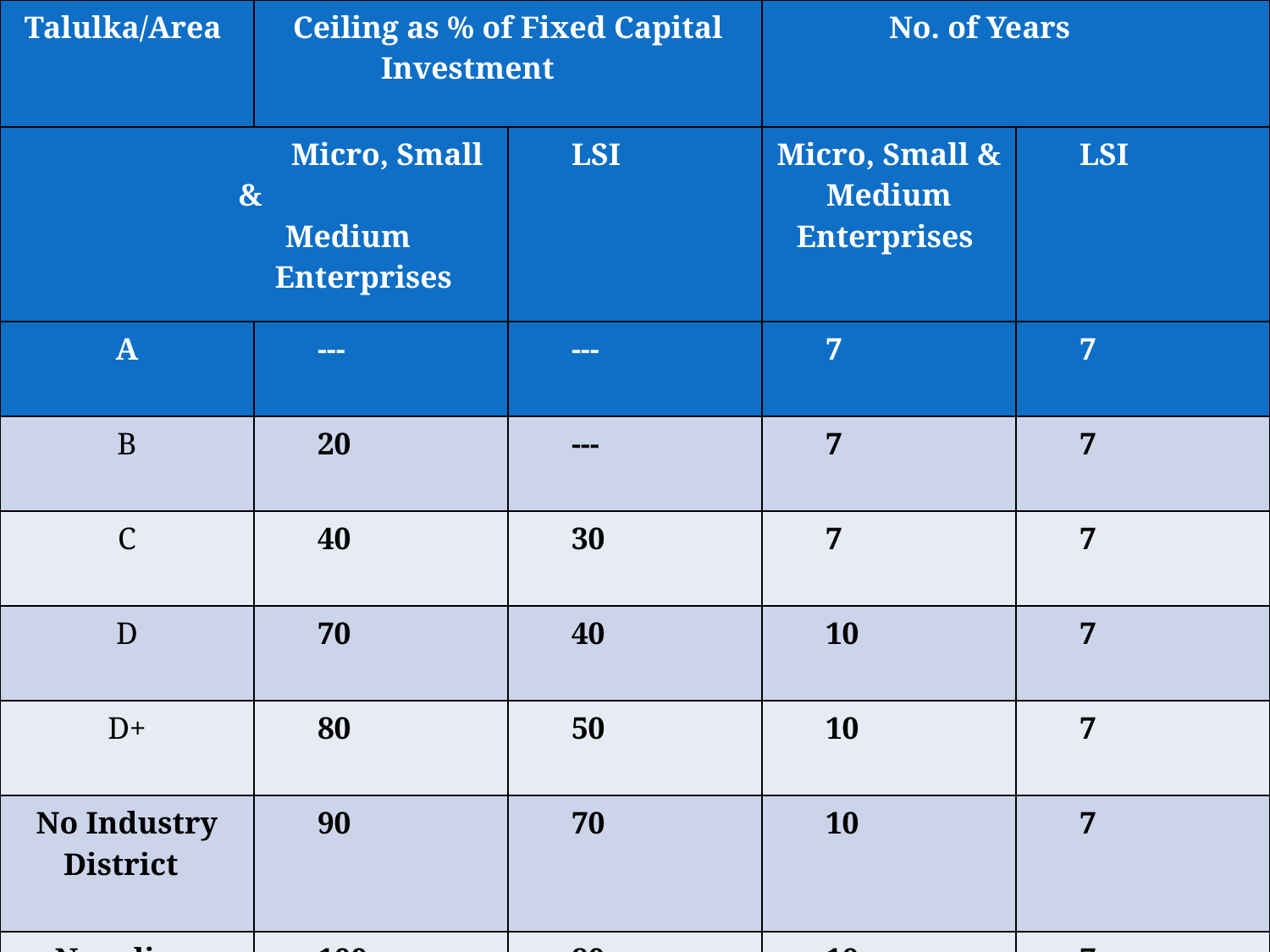

| Talulka/Area | Ceiling as % of Fixed Capital Investment | No. of Years |
| --- | --- | --- |
| Micro, Small & Medium Enterprises | LSI | Micro, Small & Medium Enterprises | LSI |
| --- | --- | --- | --- |
| A | --- | --- | 7 | 7 |
| --- | --- | --- | --- | --- |
| B | 20 | --- | 7 | 7 |
| C | 40 | 30 | 7 | 7 |
| D | 70 | 40 | 10 | 7 |
| D+ | 80 | 50 | 10 | 7 |
| No Industry District | 90 | 70 | 10 | 7 |
| Naxalism Affected Area | 100 | 80 | 10 | 7 |